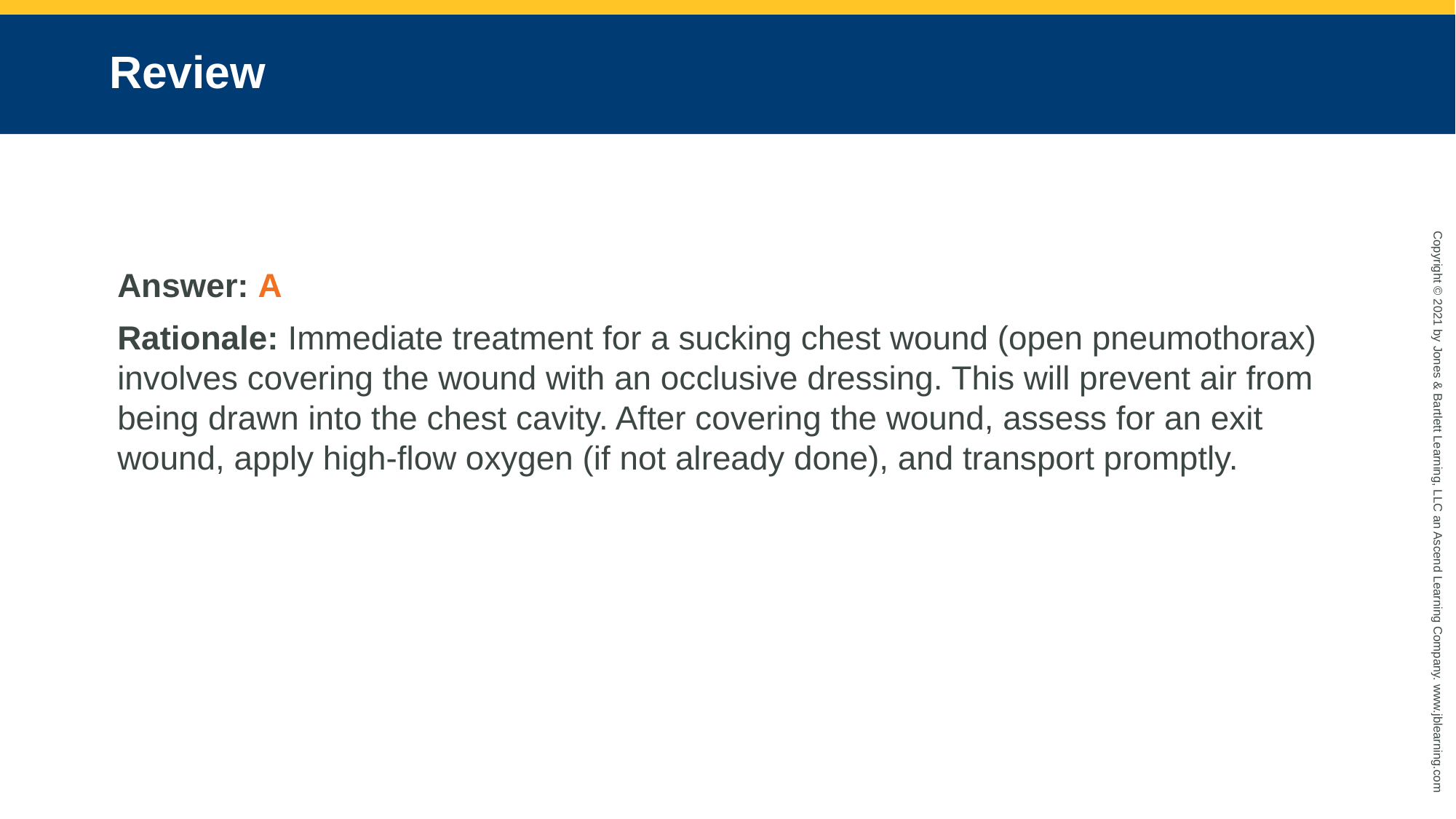

# Review
Answer: A
Rationale: Immediate treatment for a sucking chest wound (open pneumothorax) involves covering the wound with an occlusive dressing. This will prevent air from being drawn into the chest cavity. After covering the wound, assess for an exit wound, apply high-flow oxygen (if not already done), and transport promptly.